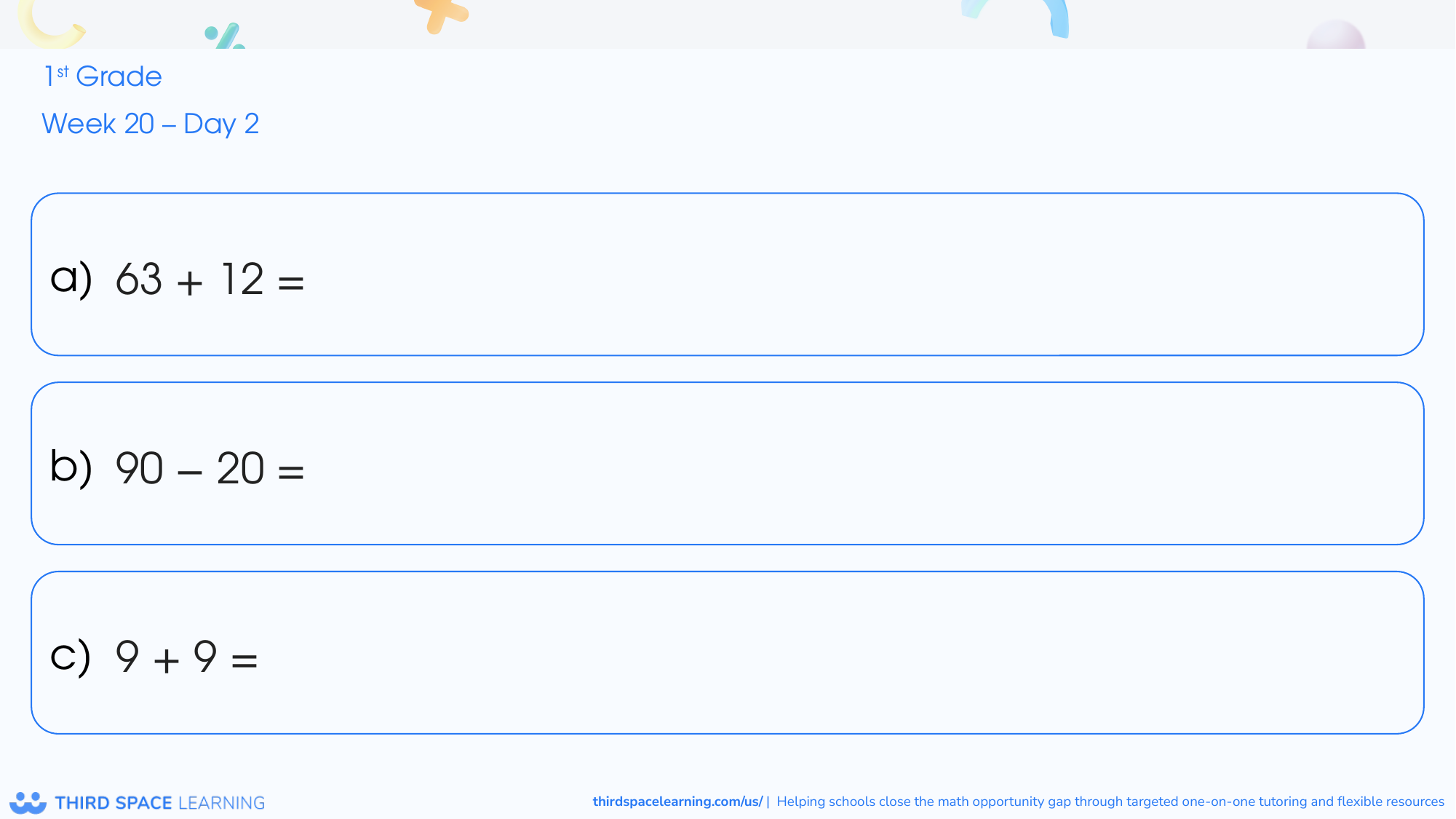

1st Grade
Week 20 – Day 2
63 + 12 =
90 − 20 =
9 + 9 =